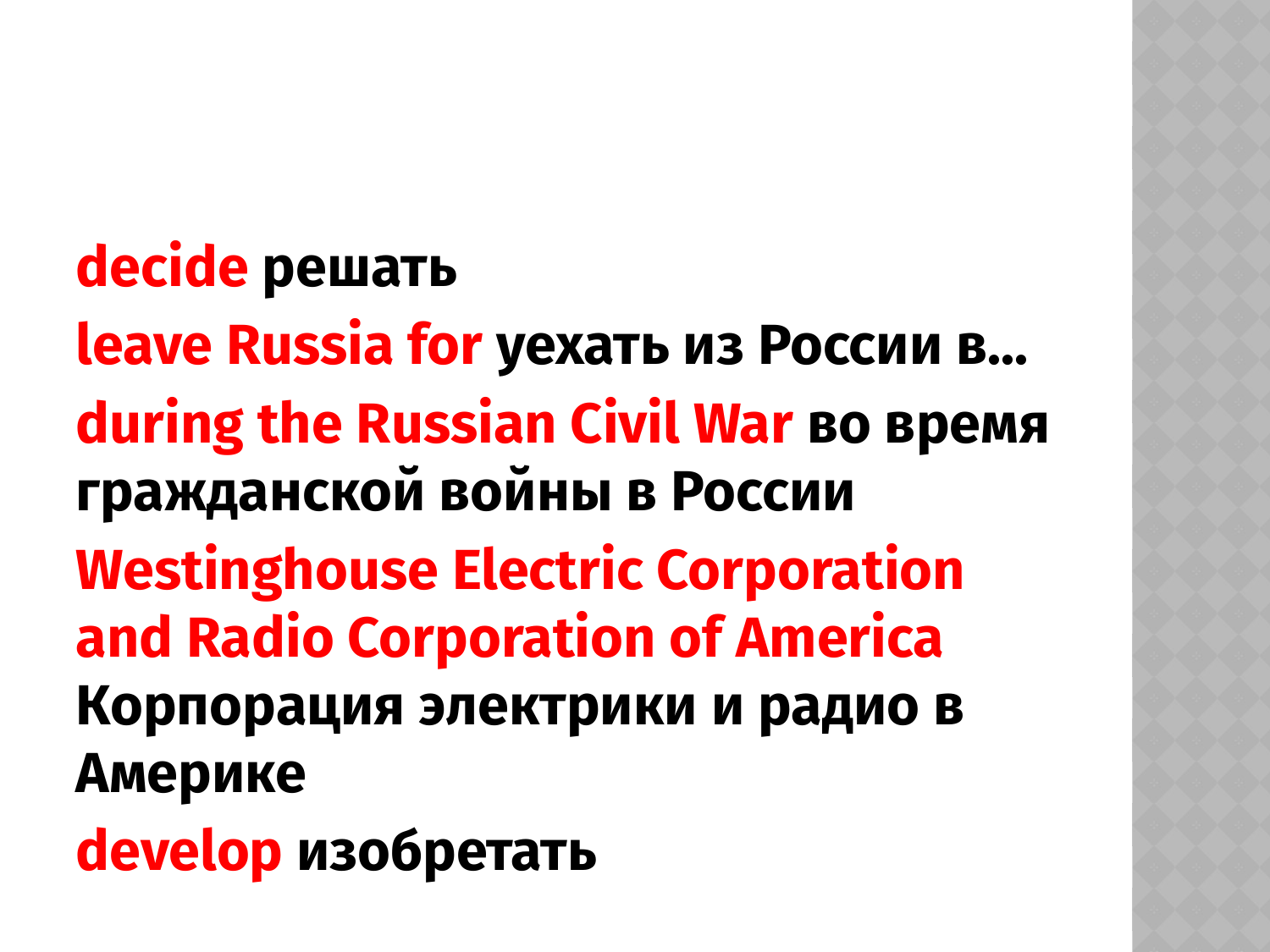

#
decide решать
leave Russia for уехать из России в...
during the Russian Civil War во время гражданской войны в России
Westinghouse Electric Corporation and Radio Corporation of America Корпорация электрики и радио в Америке
develop изобретать